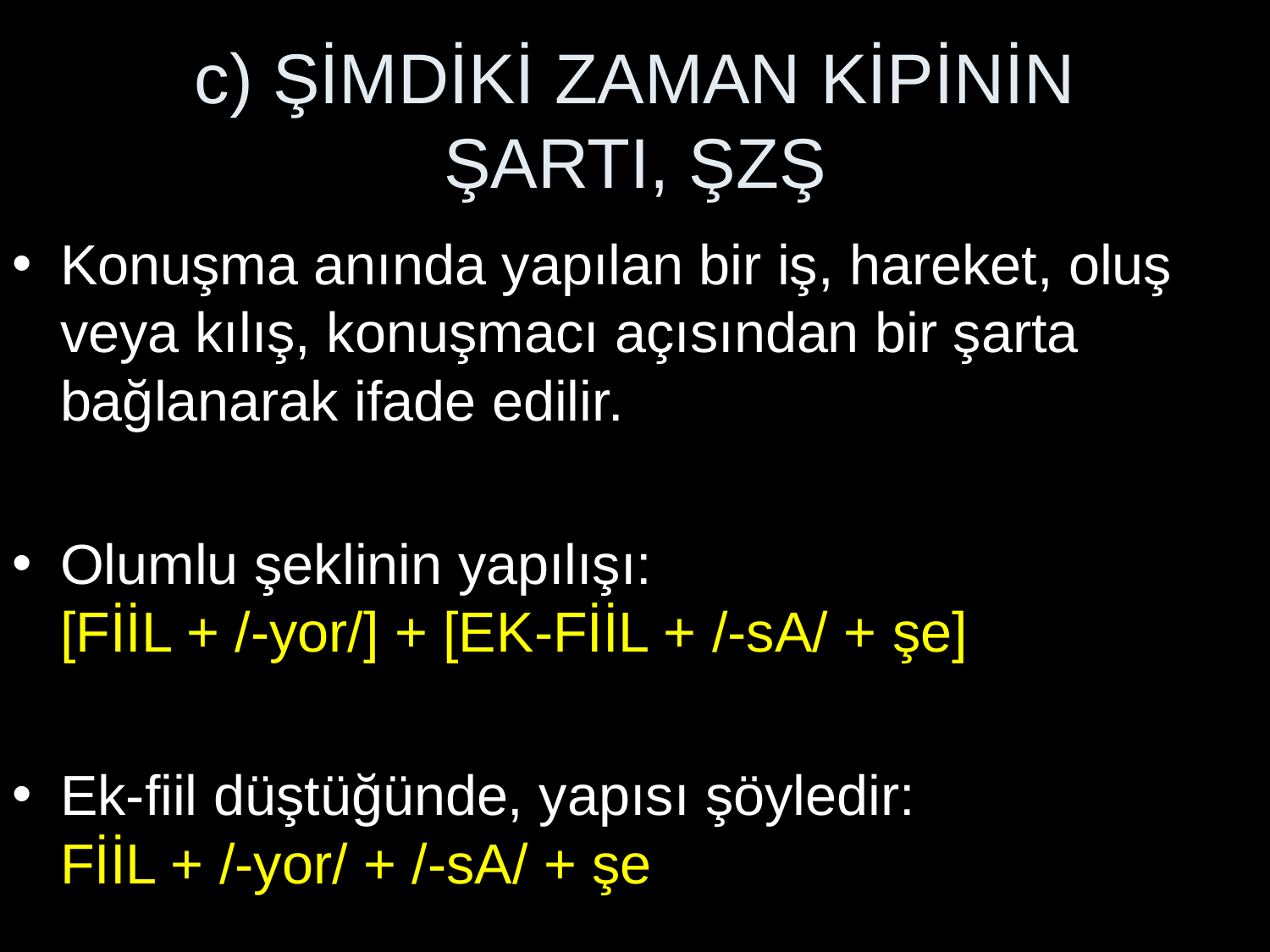

# c) ŞİMDİKİ ZAMAN KİPİNİN ŞARTI, ŞZŞ
Konuşma anında yapılan bir iş, hareket, oluş veya kılış, konuşmacı açısından bir şarta bağlanarak ifade edilir.

Olumlu şeklinin yapılışı:
[FİİL + /-yor/] + [EK-FİİL + /-sA/ + şe]

Ek-fiil düştüğünde, yapısı şöyledir:
FİİL + /-yor/ + /-sA/ + şe